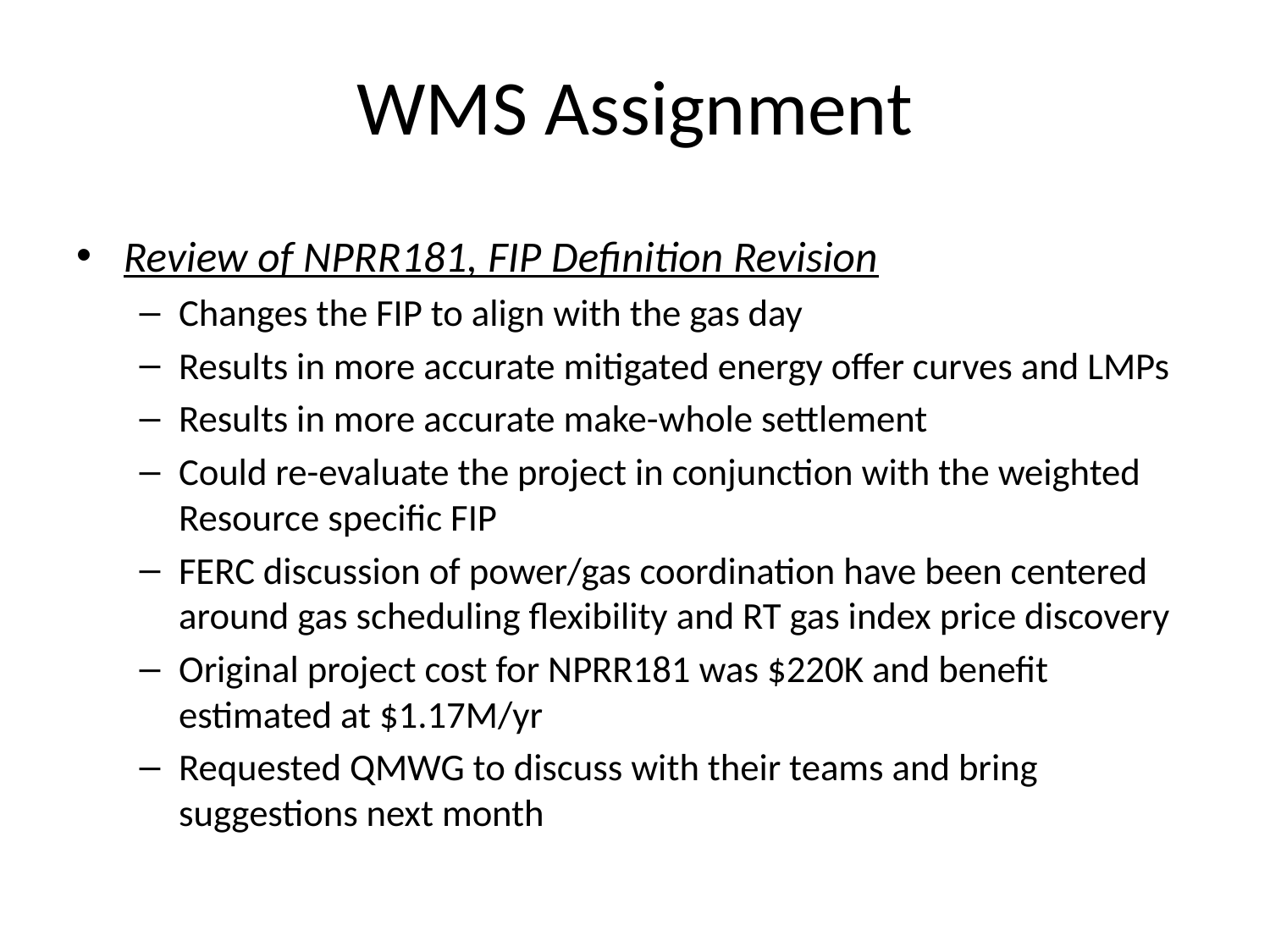

# WMS Assignment
Review of NPRR181, FIP Definition Revision
Changes the FIP to align with the gas day
Results in more accurate mitigated energy offer curves and LMPs
Results in more accurate make-whole settlement
Could re-evaluate the project in conjunction with the weighted Resource specific FIP
FERC discussion of power/gas coordination have been centered around gas scheduling flexibility and RT gas index price discovery
Original project cost for NPRR181 was $220K and benefit estimated at $1.17M/yr
Requested QMWG to discuss with their teams and bring suggestions next month